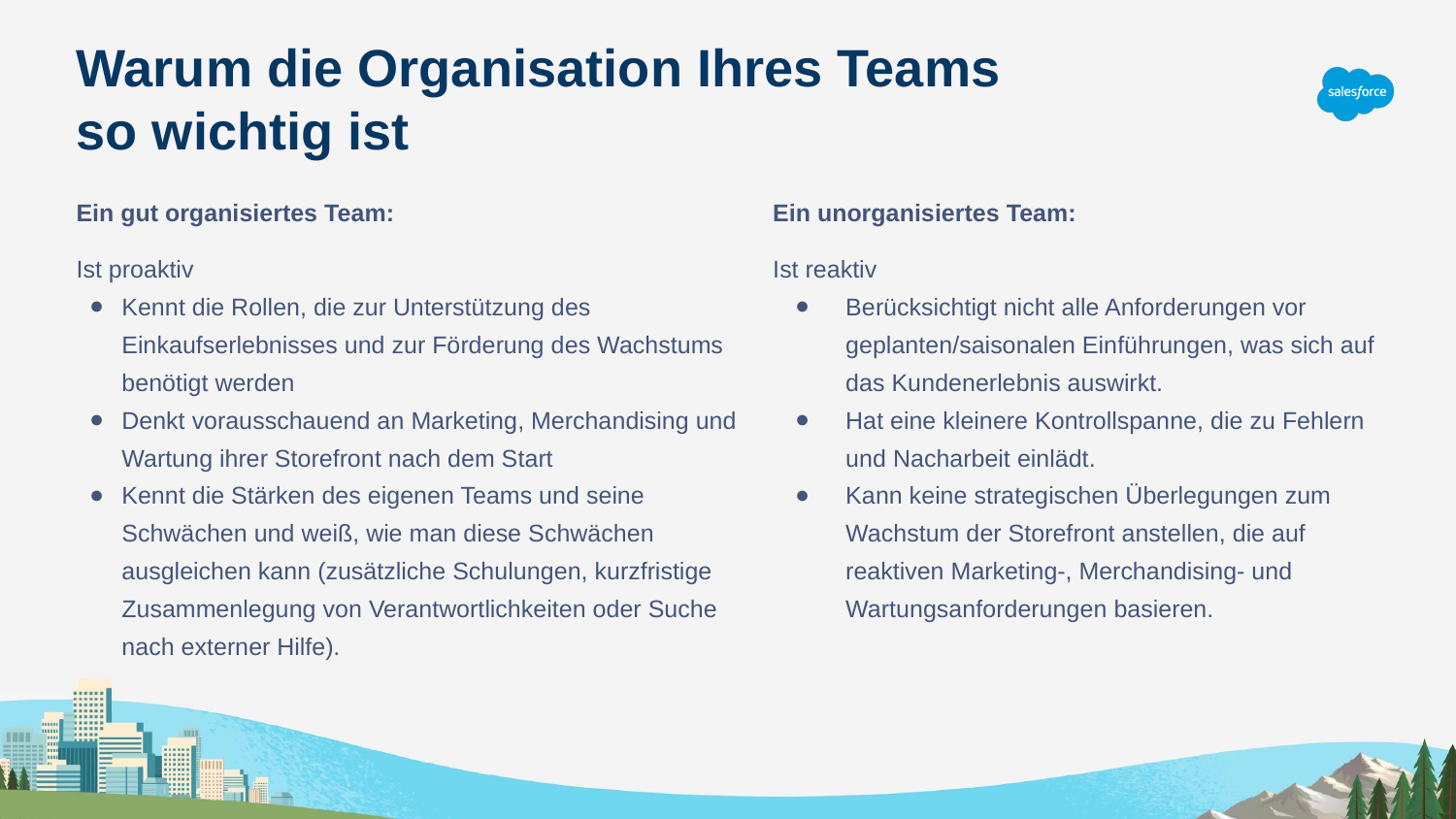

Warum die Organisation Ihres Teams so wichtig ist
Ein gut organisiertes Team:

Ist proaktiv
Kennt die Rollen, die zur Unterstützung des Einkaufserlebnisses und zur Förderung des Wachstums benötigt werden
Denkt vorausschauend an Marketing, Merchandising und Wartung ihrer Storefront nach dem Start
Kennt die Stärken des eigenen Teams und seine Schwächen und weiß, wie man diese Schwächen ausgleichen kann (zusätzliche Schulungen, kurzfristige Zusammenlegung von Verantwortlichkeiten oder Suche nach externer Hilfe).
Ein unorganisiertes Team:

Ist reaktiv
Berücksichtigt nicht alle Anforderungen vor geplanten/saisonalen Einführungen, was sich auf das Kundenerlebnis auswirkt.
Hat eine kleinere Kontrollspanne, die zu Fehlern und Nacharbeit einlädt.
Kann keine strategischen Überlegungen zum Wachstum der Storefront anstellen, die auf reaktiven Marketing-, Merchandising- und Wartungsanforderungen basieren.